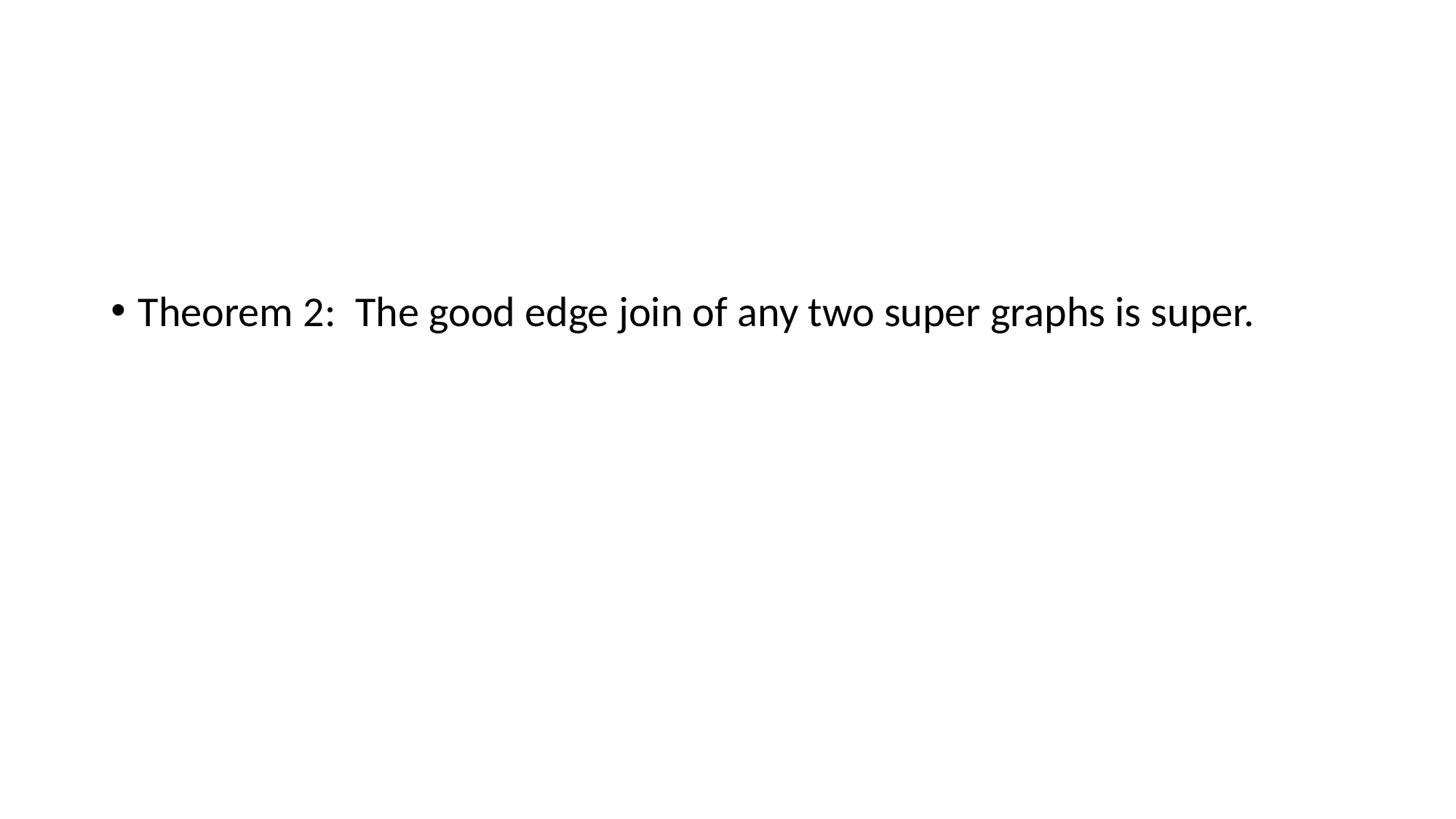

#

Theorem 2:  The good edge join of any two super graphs is super.